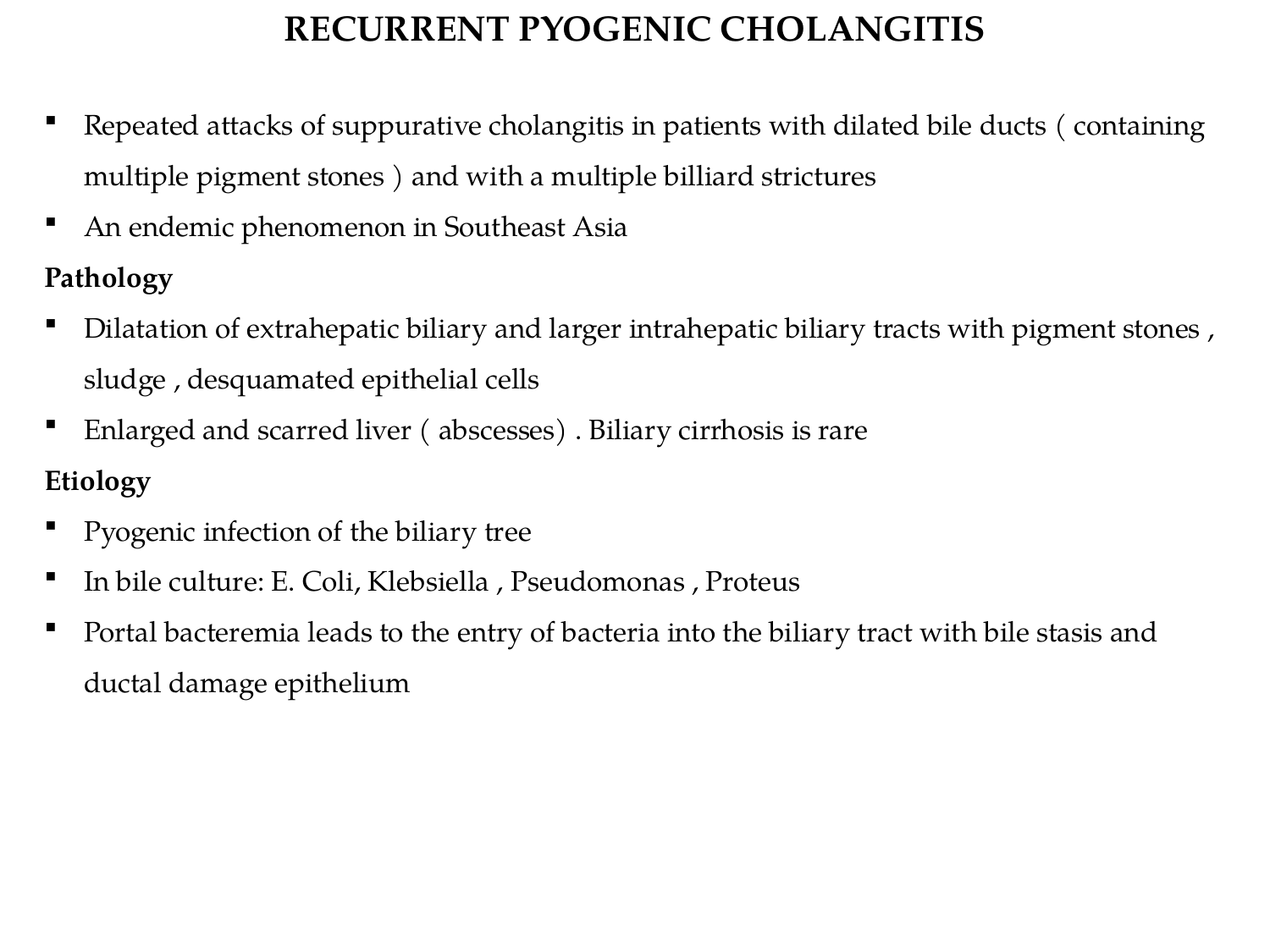

RECURRENT PYOGENIC CHOLANGITIS
Repeated attacks of suppurative cholangitis in patients with dilated bile ducts ( containing multiple pigment stones ) and with a multiple billiard strictures
An endemic phenomenon in Southeast Asia
Pathology
Dilatation of extrahepatic biliary and larger intrahepatic biliary tracts with pigment stones , sludge , desquamated epithelial cells
Enlarged and scarred liver ( abscesses) . Biliary cirrhosis is rare
Etiology
Pyogenic infection of the biliary tree
In bile culture: E. Coli, Klebsiella , Pseudomonas , Proteus
Portal bacteremia leads to the entry of bacteria into the biliary tract with bile stasis and ductal damage epithelium